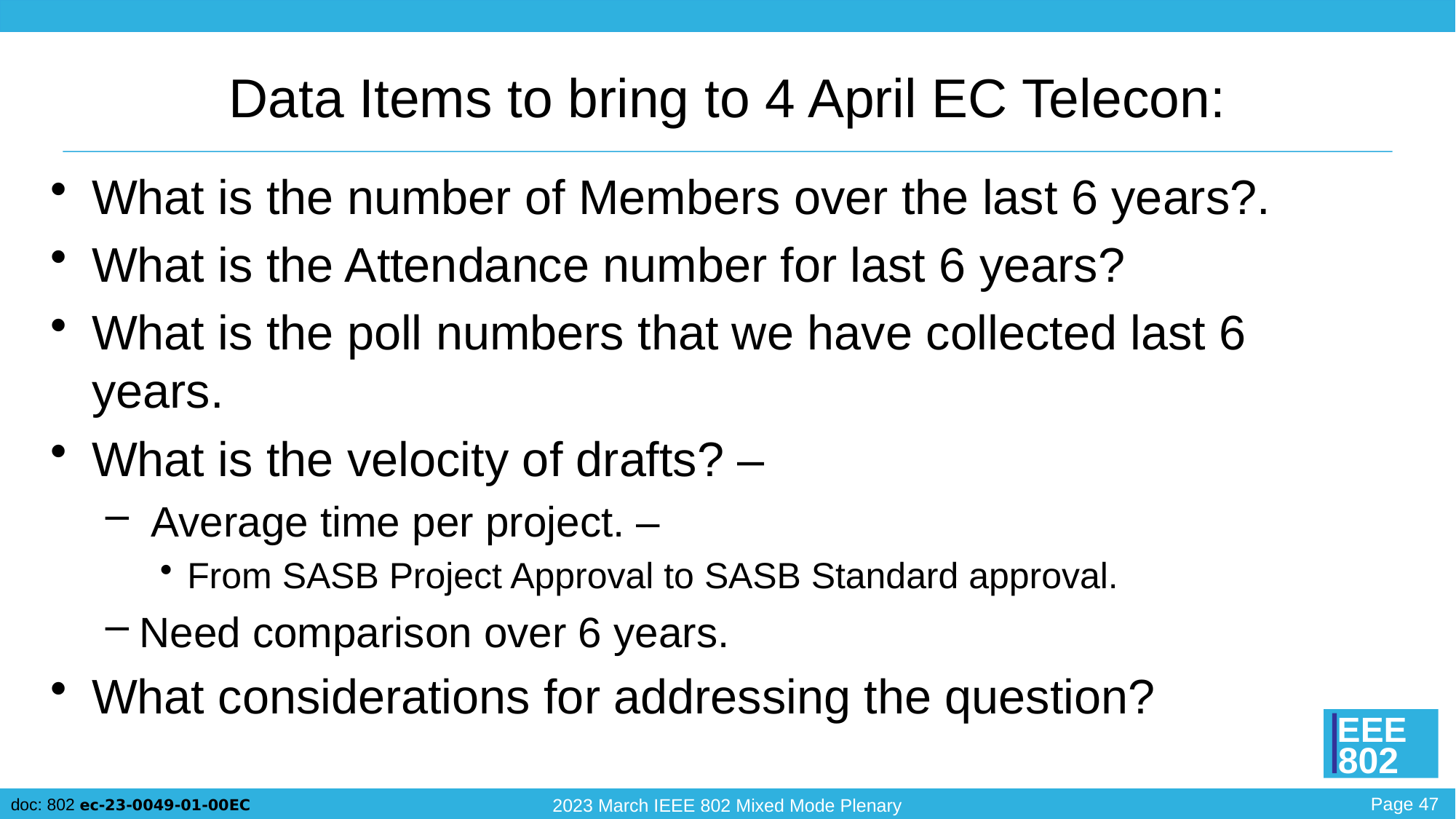

# Data Items to bring to 4 April EC Telecon:
What is the number of Members over the last 6 years?.
What is the Attendance number for last 6 years?
What is the poll numbers that we have collected last 6 years.
What is the velocity of drafts? –
 Average time per project. –
From SASB Project Approval to SASB Standard approval.
Need comparison over 6 years.
What considerations for addressing the question?